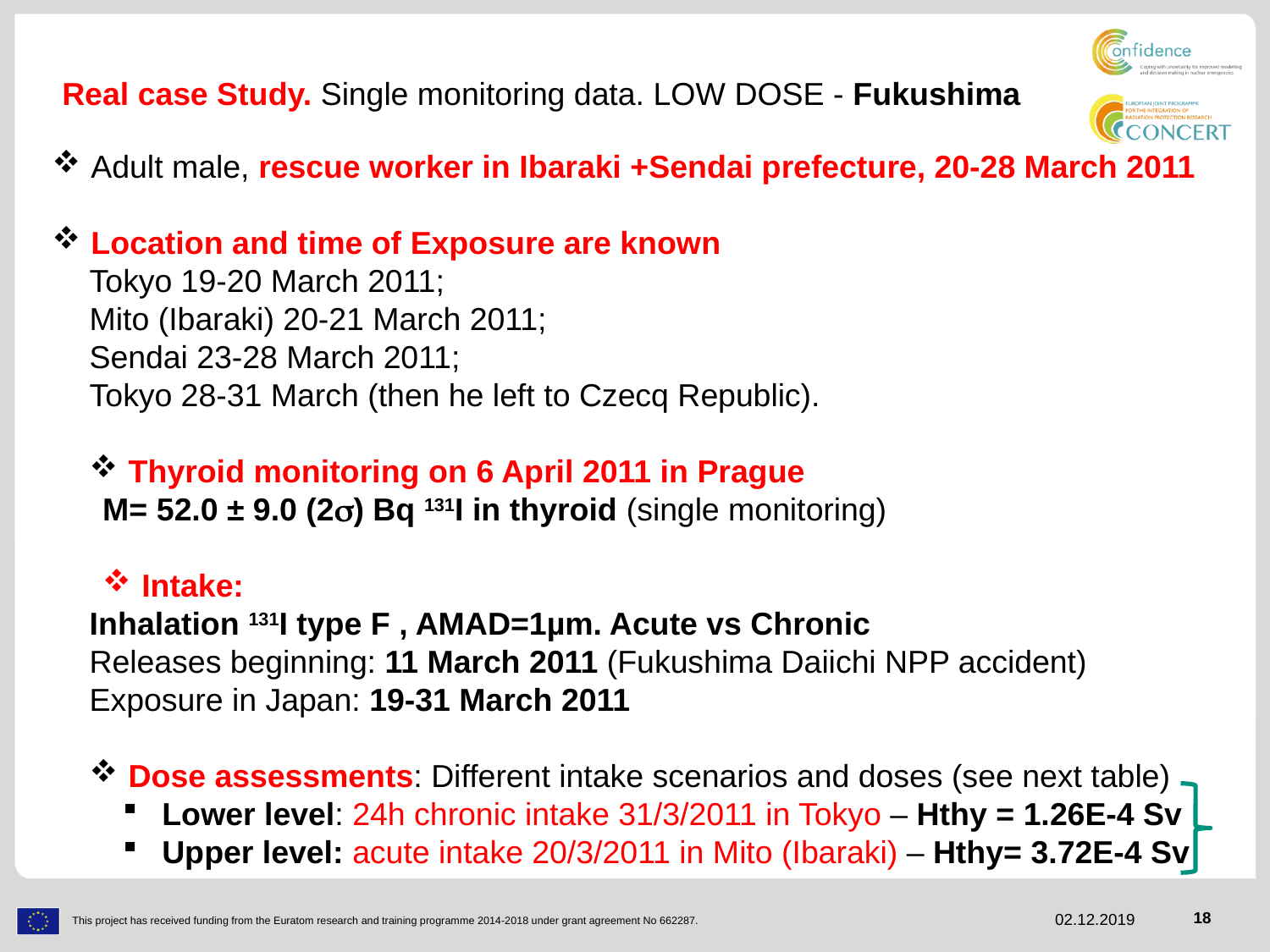

Real case Study. Single monitoring data. LOW DOSE - Fukushima
 Adult male, rescue worker in Ibaraki +Sendai prefecture, 20-28 March 2011

 Location and time of Exposure are known
Tokyo 19-20 March 2011;
Mito (Ibaraki) 20-21 March 2011;
Sendai 23-28 March 2011;
Tokyo 28-31 March (then he left to Czecq Republic).

 Thyroid monitoring on 6 April 2011 in Prague
M= 52.0 ± 9.0 (2σ) Bq 131I in thyroid (single monitoring)

 Intake:
Inhalation 131I type F , AMAD=1µm. Acute vs Chronic
Releases beginning: 11 March 2011 (Fukushima Daiichi NPP accident)
Exposure in Japan: 19-31 March 2011

 Dose assessments: Different intake scenarios and doses (see next table)
 Lower level: 24h chronic intake 31/3/2011 in Tokyo – Hthy = 1.26E-4 Sv
 Upper level: acute intake 20/3/2011 in Mito (Ibaraki) – Hthy= 3.72E-4 Sv